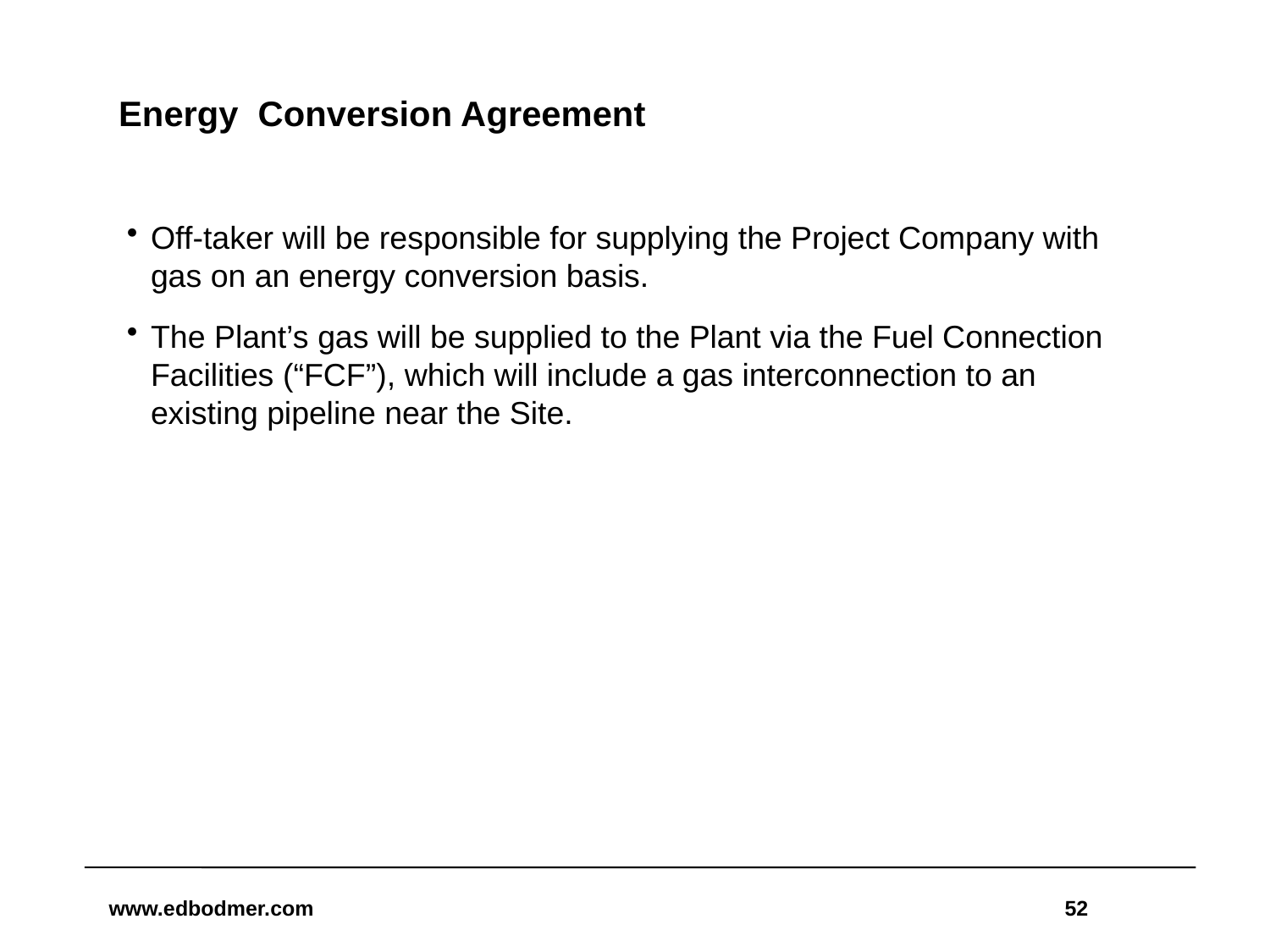

# Energy  Conversion Agreement
Off-taker will be responsible for supplying the Project Company with gas on an energy conversion basis.
The Plant’s gas will be supplied to the Plant via the Fuel Connection Facilities (“FCF”), which will include a gas interconnection to an existing pipeline near the Site.